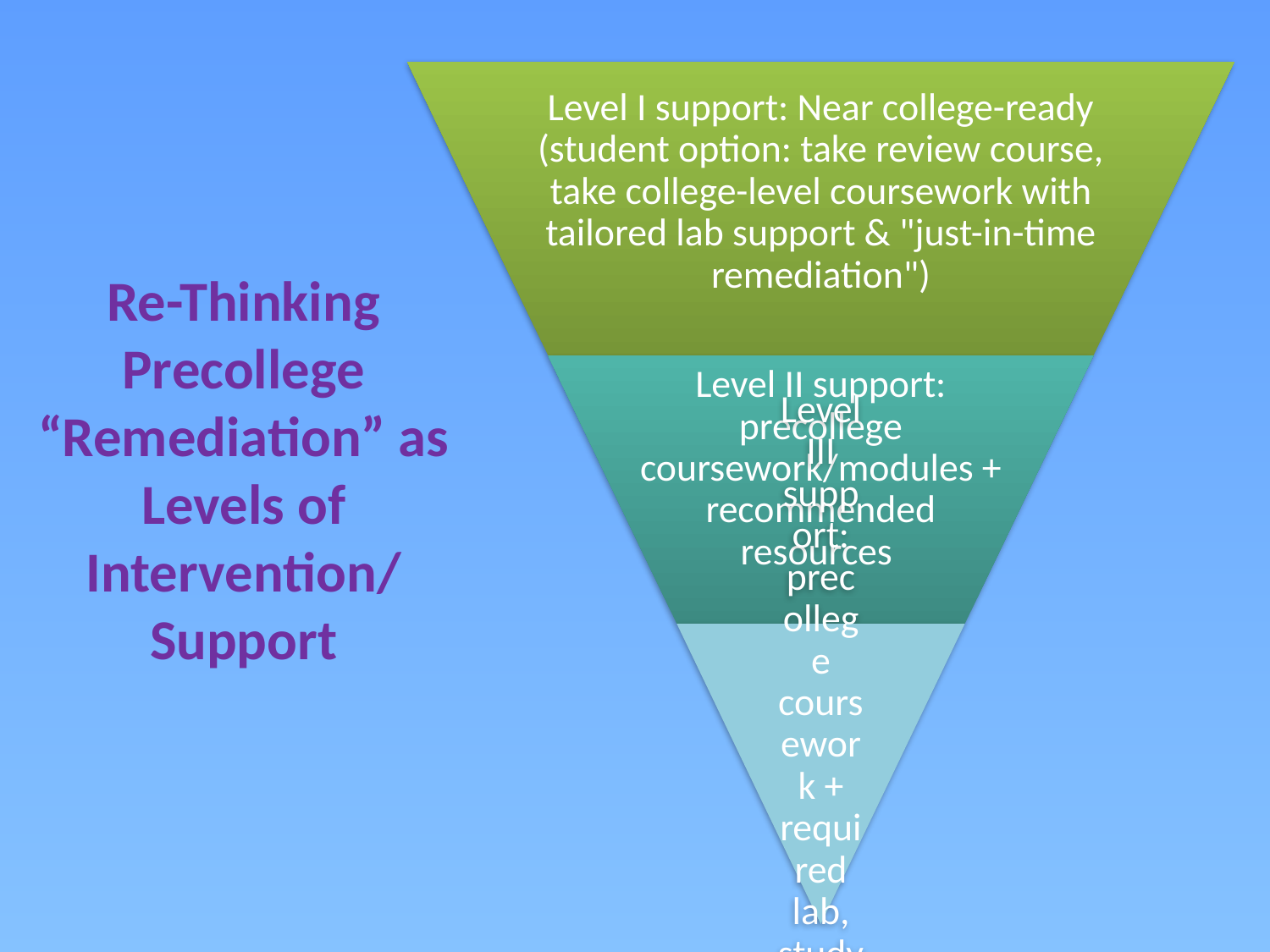

Level I support: Near college-ready (student option: take review course, take college-level coursework with tailored lab support & "just-in-time remediation")
Level II support: precollege coursework/modules + recommended resources
Level III support: precollege coursework + required lab, study skills help
# Re-Thinking Precollege “Remediation” as Levels of Intervention/ Support